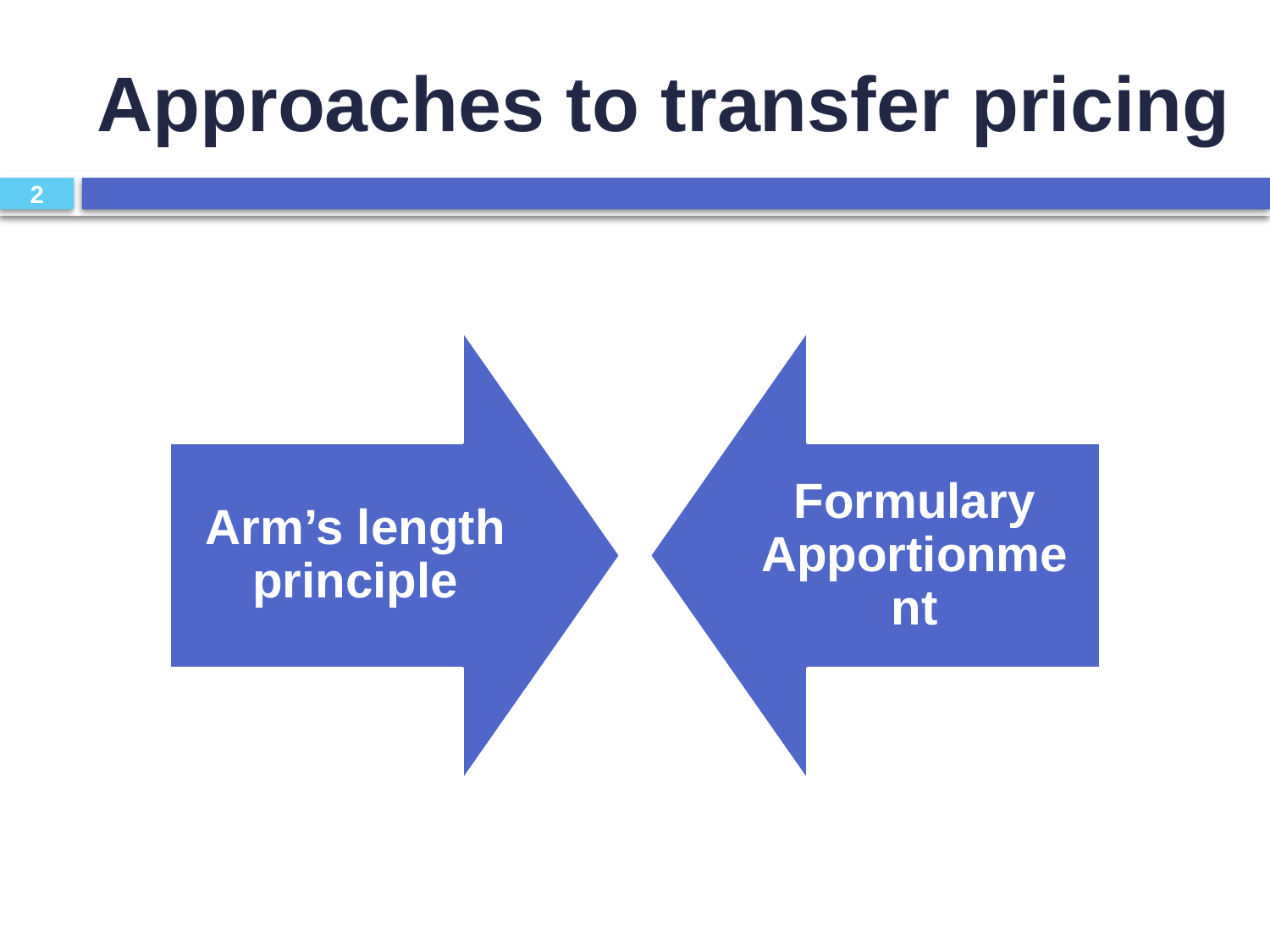

# Approaches to transfer pricing
2
Arm’s length principle
Formulary Apportionment